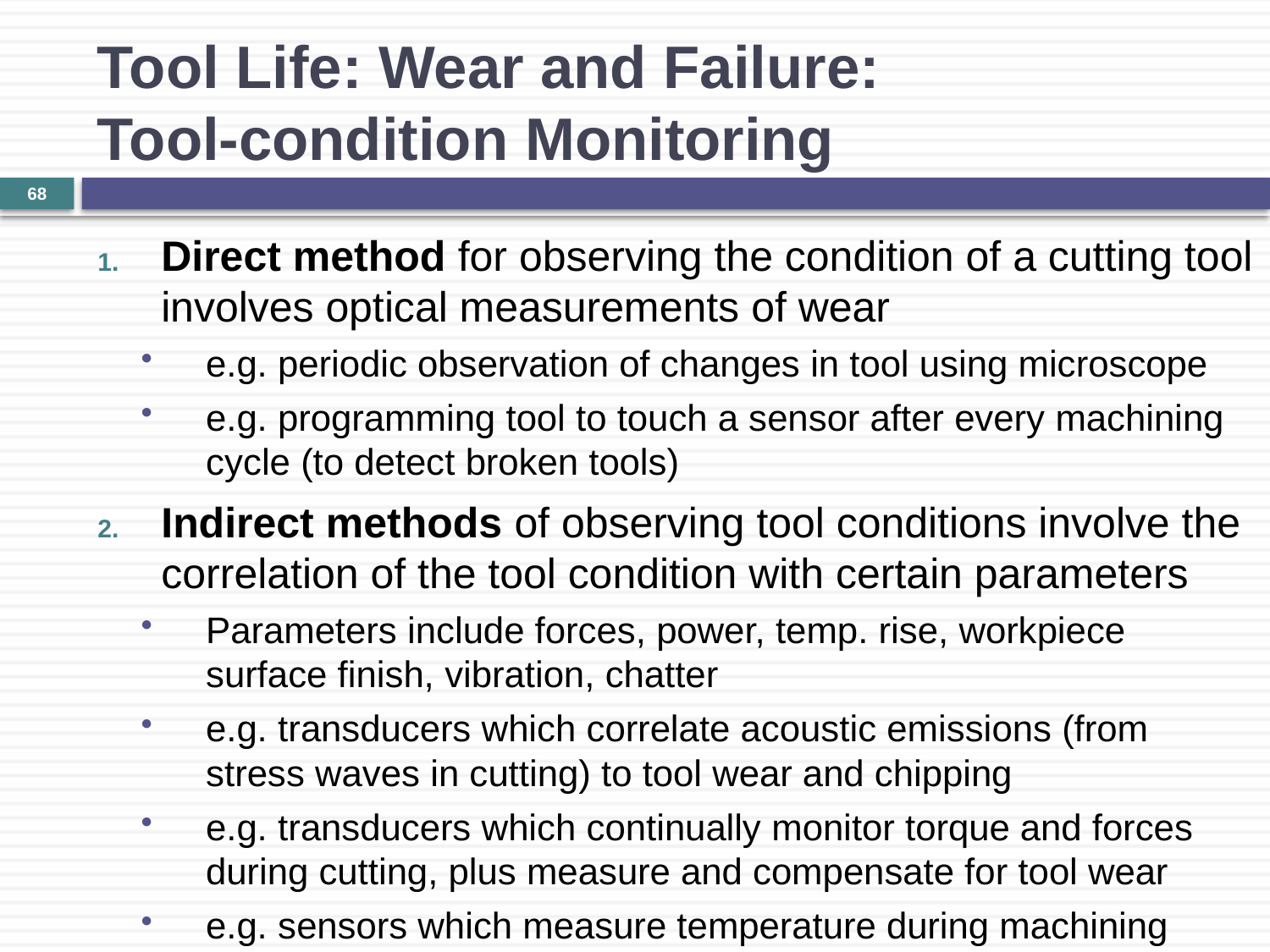

Tool Life: Wear and Failure:
Tool-condition Monitoring
68
Direct method for observing the condition of a cutting tool involves optical measurements of wear
e.g. periodic observation of changes in tool using microscope
e.g. programming tool to touch a sensor after every machining cycle (to detect broken tools)
Indirect methods of observing tool conditions involve the correlation of the tool condition with certain parameters
Parameters include forces, power, temp. rise, workpiece surface finish, vibration, chatter
e.g. transducers which correlate acoustic emissions (from stress waves in cutting) to tool wear and chipping
e.g. transducers which continually monitor torque and forces during cutting, plus measure and compensate for tool wear
e.g. sensors which measure temperature during machining